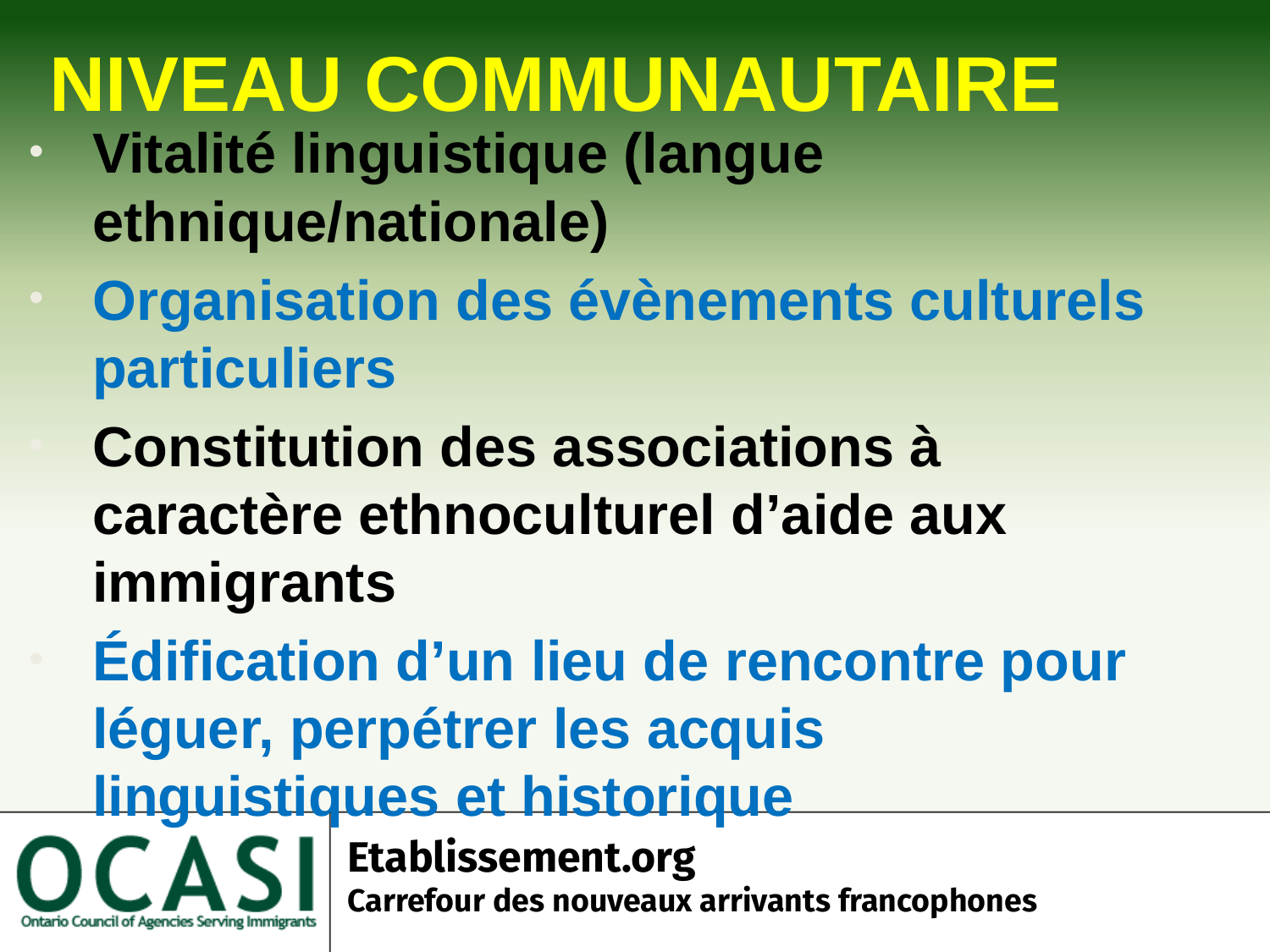

NIVEAU COMMUNAUTAIRE
Vitalité linguistique (langue ethnique/nationale)
Organisation des évènements culturels particuliers
Constitution des associations à caractère ethnoculturel d’aide aux immigrants
Édification d’un lieu de rencontre pour léguer, perpétrer les acquis linguistiques et historique

Etablissement.org
Carrefour des nouveaux arrivants francophones